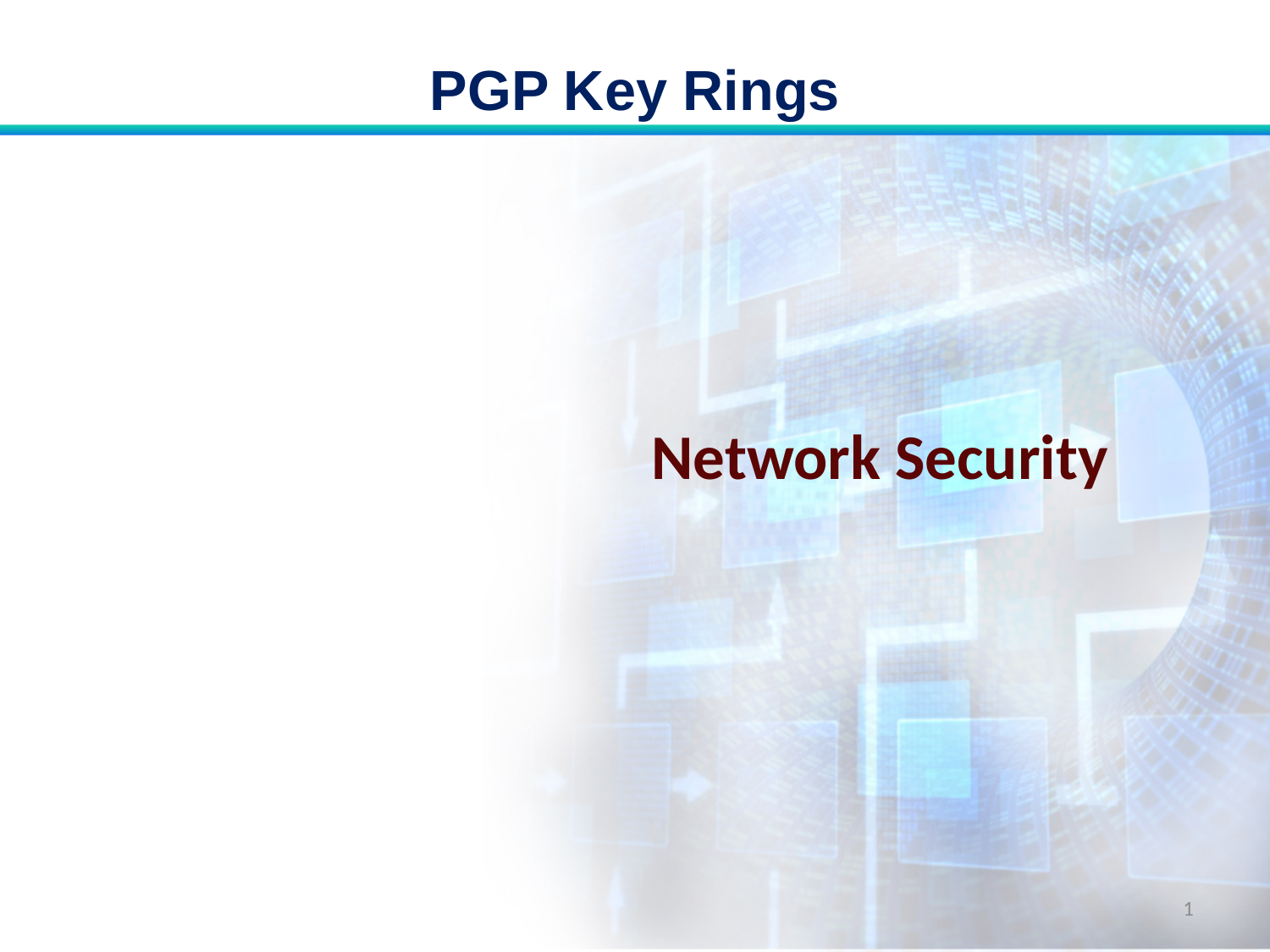

# PGP Key Rings
Network Security
1